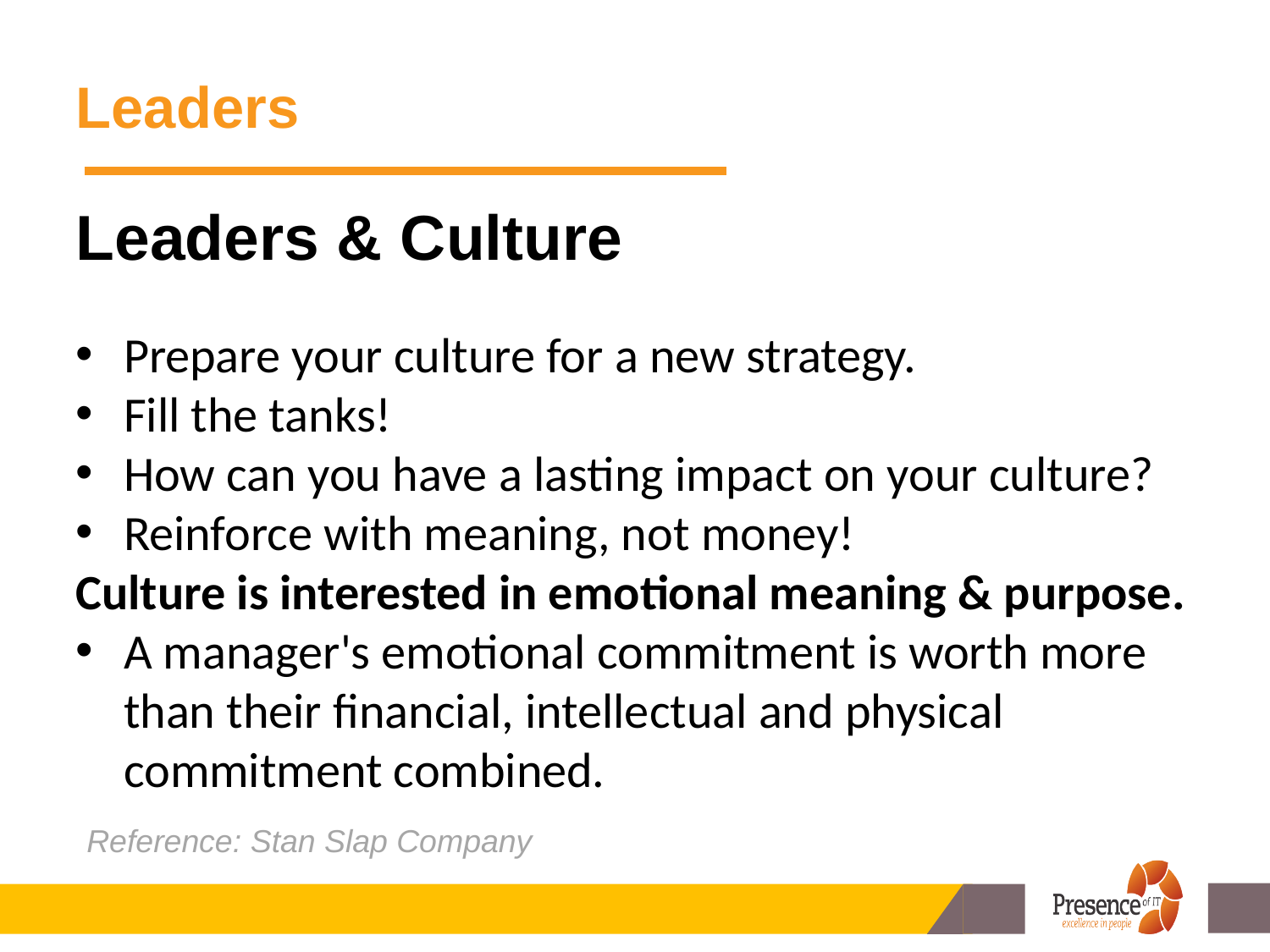

Leaders
Leaders & Culture

Prepare your culture for a new strategy.
Fill the tanks!
How can you have a lasting impact on your culture?
Reinforce with meaning, not money!
Culture is interested in emotional meaning & purpose.
A manager's emotional commitment is worth more than their financial, intellectual and physical commitment combined.
Reference: Stan Slap Company